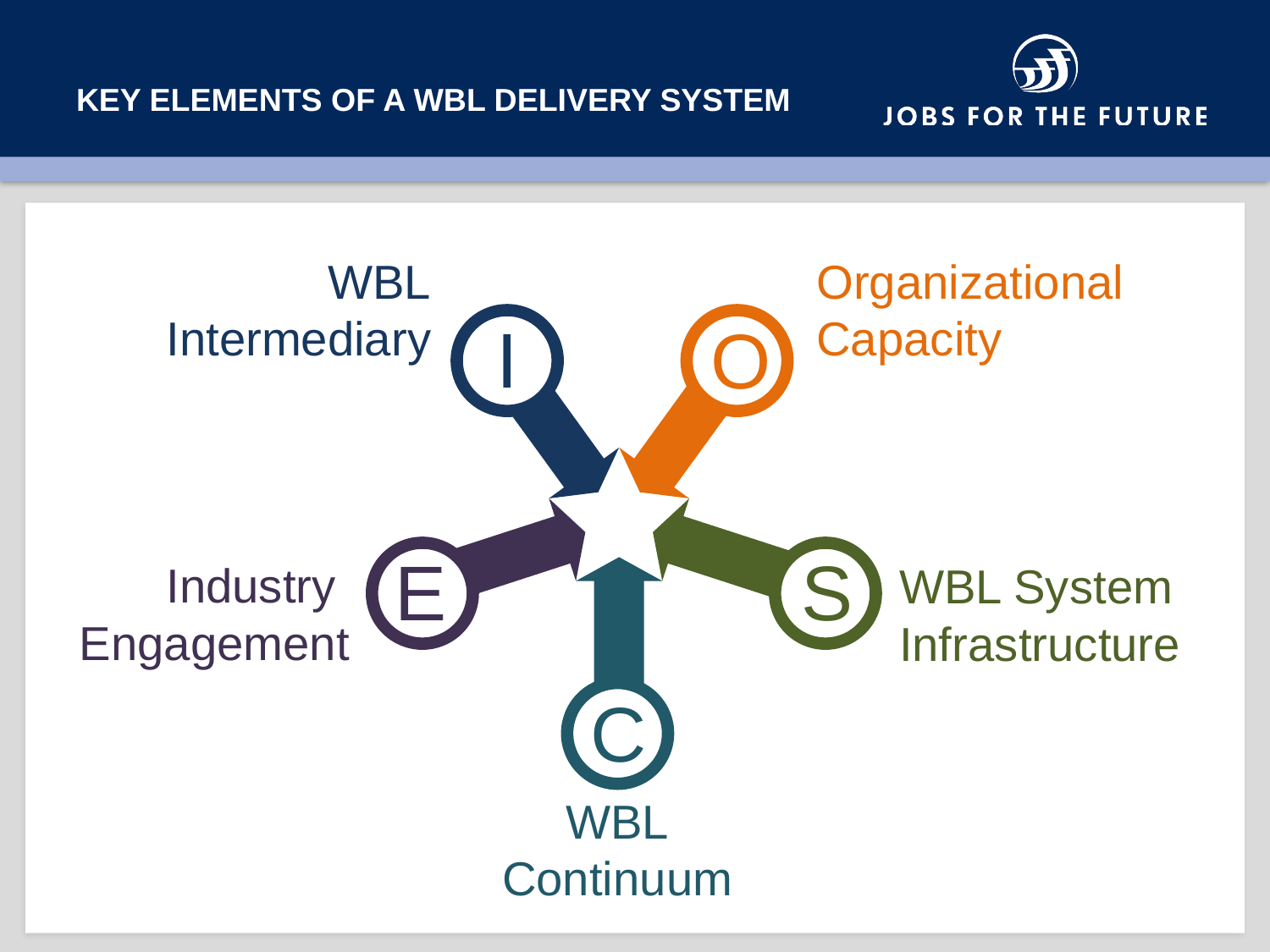

# Key Elements of a WBL Delivery System
WBL
Intermediary
Organizational
Capacity
I
O

E
S

Industry
Engagement
WBL System
Infrastructure

C

WBL
Continuum